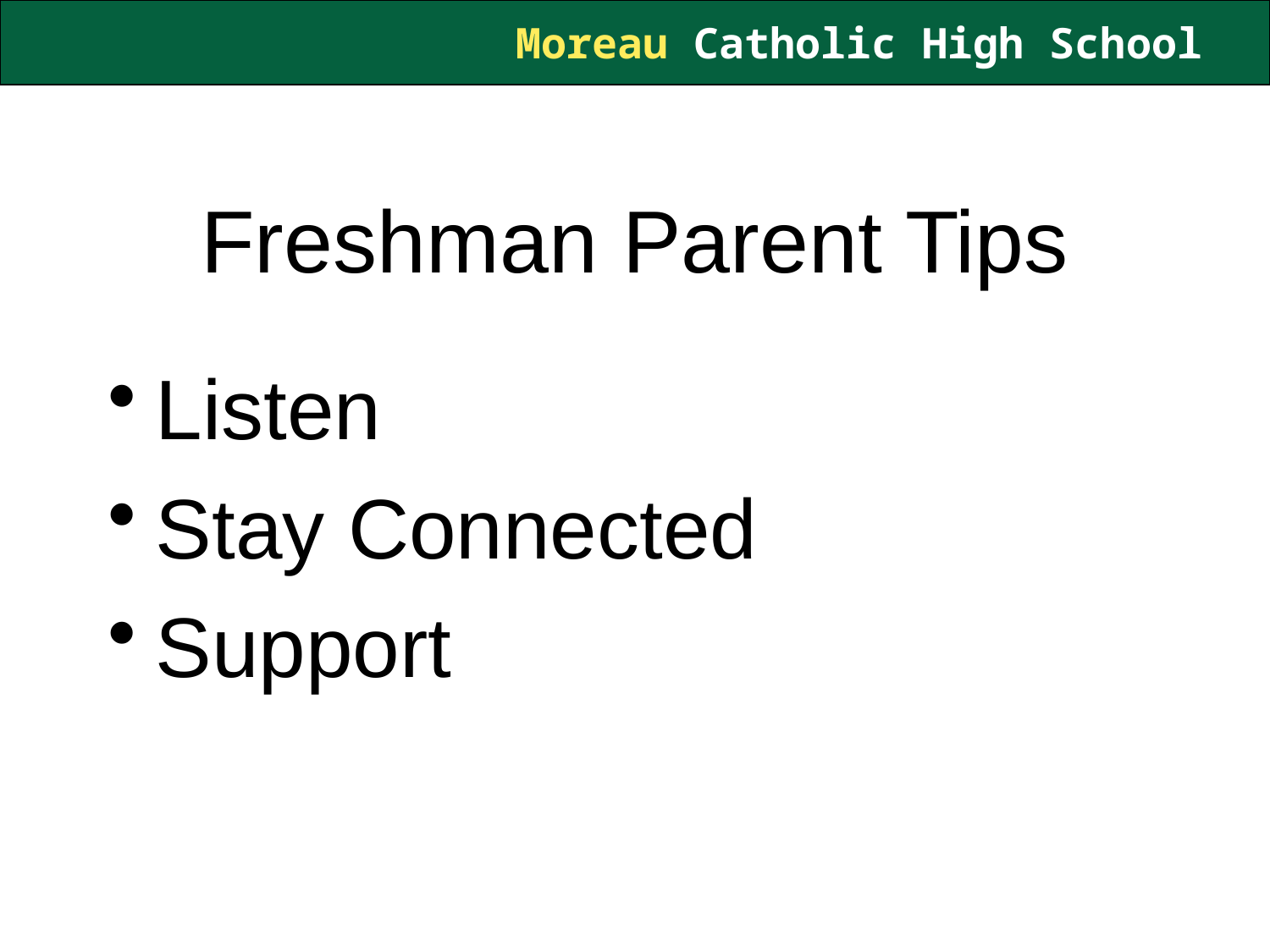

# Freshman Parent Tips
Listen
Stay Connected
Support